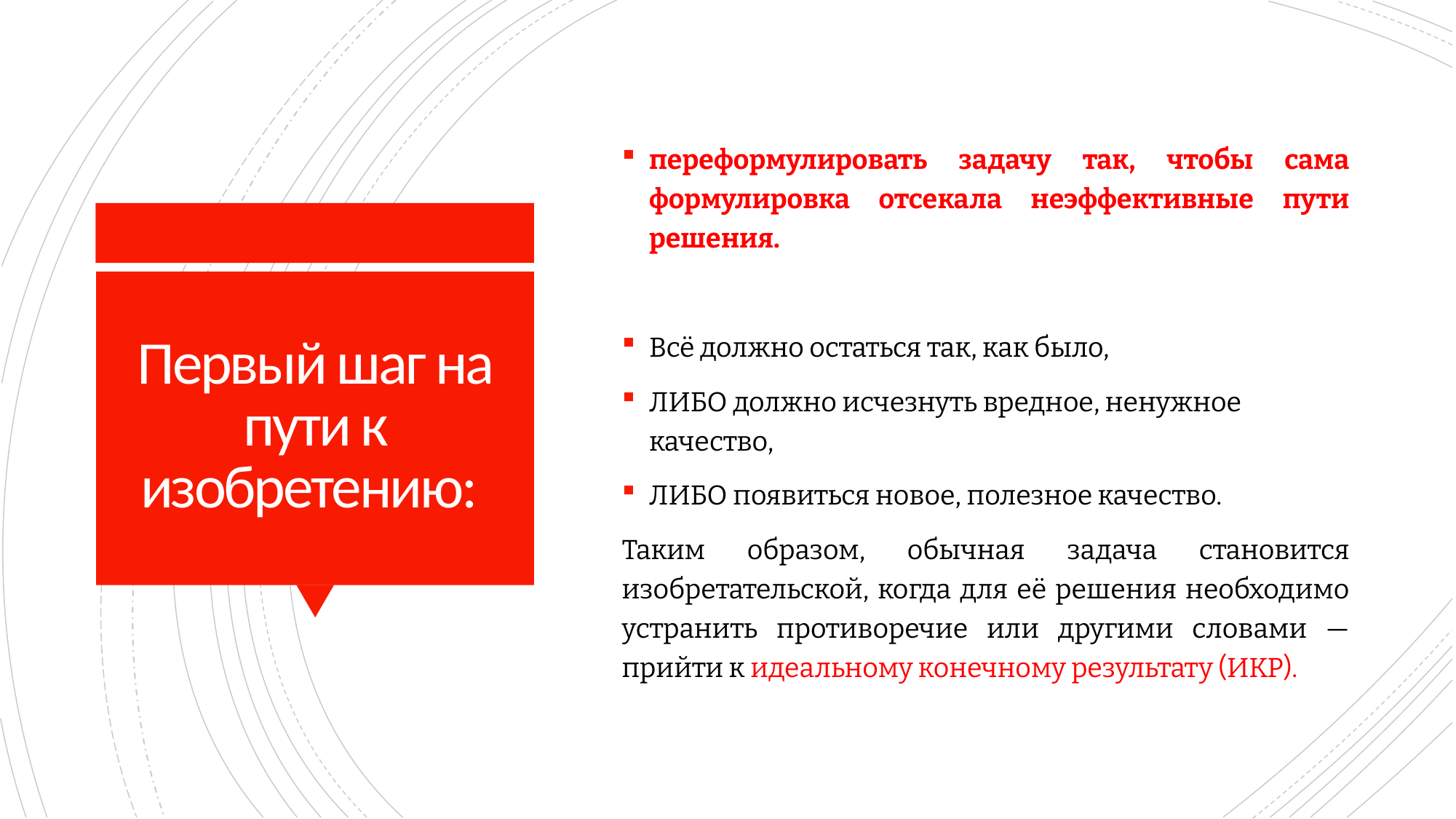

переформулировать задачу так, чтобы сама формулировка отсекала неэффективные пути решения.

Всё должно остаться так, как было,
ЛИБО должно исчезнуть вредное, ненужное качество,
ЛИБО появиться новое, полезное качество.
Таким образом, обычная задача становится изобретательской, когда для её решения необходимо устранить противоречие или другими словами — прийти к идеальному конечному результату (ИКР).
# Первый шаг на пути к изобретению: